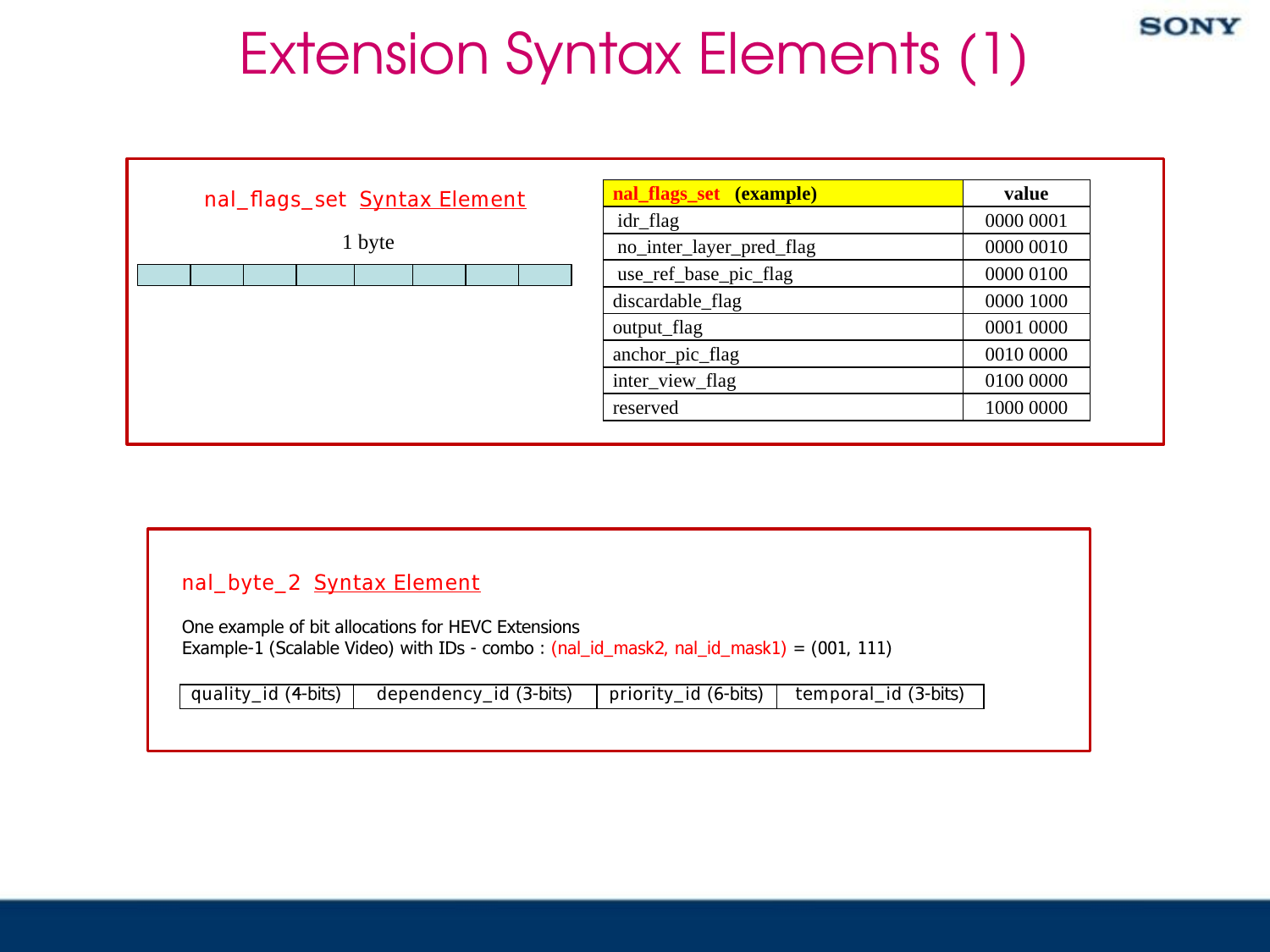

# Extension Syntax Elements (1)

nal_flags_set  Syntax Element
| nal\_flags\_set (example) | value |
| --- | --- |
| idr\_flag | 0000 0001 |
| no\_inter\_layer\_pred\_flag | 0000 0010 |
| use\_ref\_base\_pic\_flag | 0000 0100 |
| discardable\_flag | 0000 1000 |
| output\_flag | 0001 0000 |
| anchor\_pic\_flag | 0010 0000 |
| inter\_view\_flag | 0100 0000 |
| reserved | 1000 0000 |
1 byte

nal_byte_2  Syntax Element

One example of bit allocations for HEVC Extensions
Example-1 (Scalable Video) with IDs - combo : (nal_id_mask2, nal_id_mask1) = (001, 111)

| quality\_id (4-bits) | dependency\_id (3-bits) | priority\_id (6-bits) | temporal\_id (3-bits) |
| --- | --- | --- | --- |